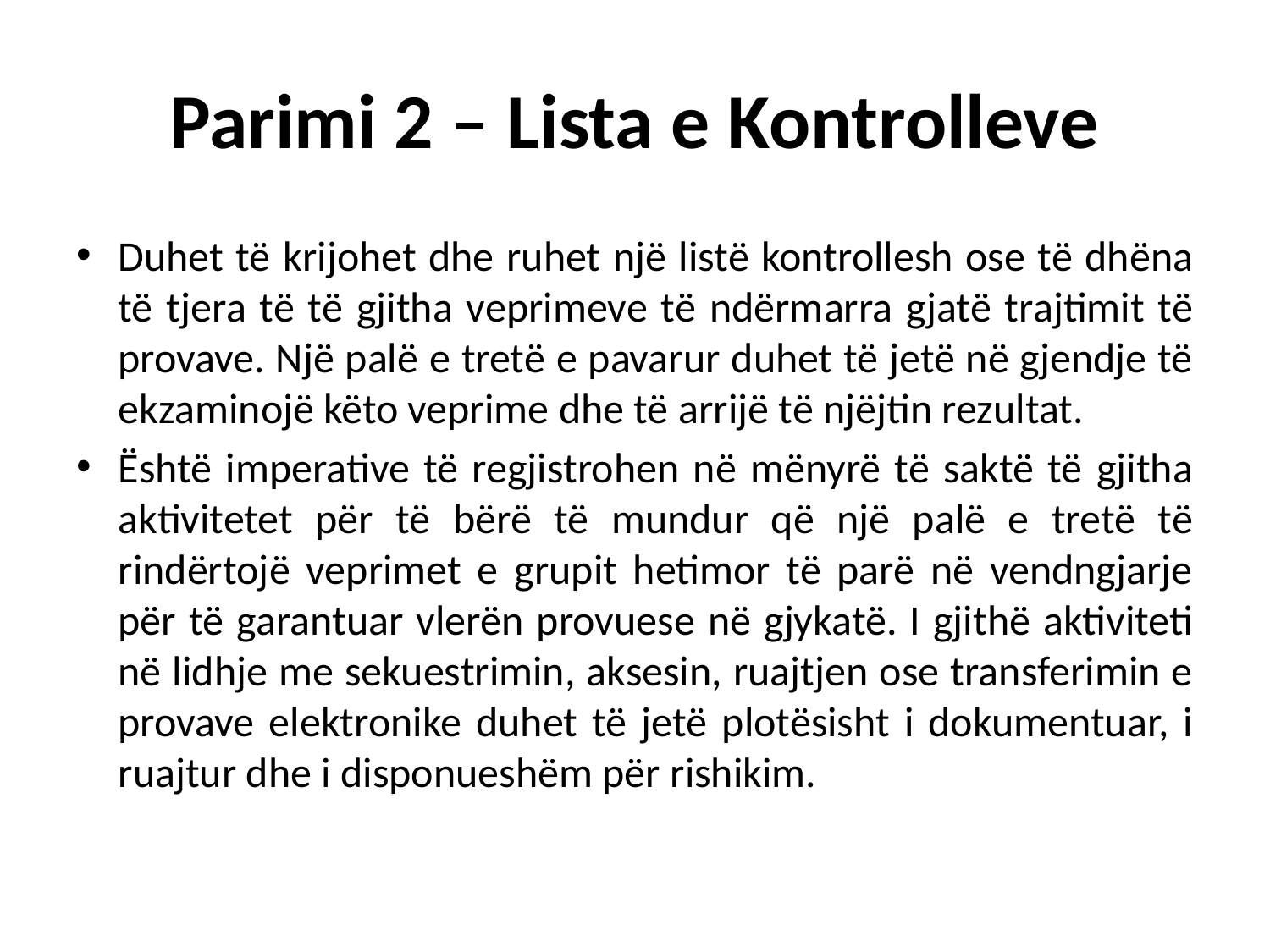

# Parimi 2 – Lista e Kontrolleve
Duhet të krijohet dhe ruhet një listë kontrollesh ose të dhëna të tjera të të gjitha veprimeve të ndërmarra gjatë trajtimit të provave. Një palë e tretë e pavarur duhet të jetë në gjendje të ekzaminojë këto veprime dhe të arrijë të njëjtin rezultat.
Është imperative të regjistrohen në mënyrë të saktë të gjitha aktivitetet për të bërë të mundur që një palë e tretë të rindërtojë veprimet e grupit hetimor të parë në vendngjarje për të garantuar vlerën provuese në gjykatë. I gjithë aktiviteti në lidhje me sekuestrimin, aksesin, ruajtjen ose transferimin e provave elektronike duhet të jetë plotësisht i dokumentuar, i ruajtur dhe i disponueshëm për rishikim.